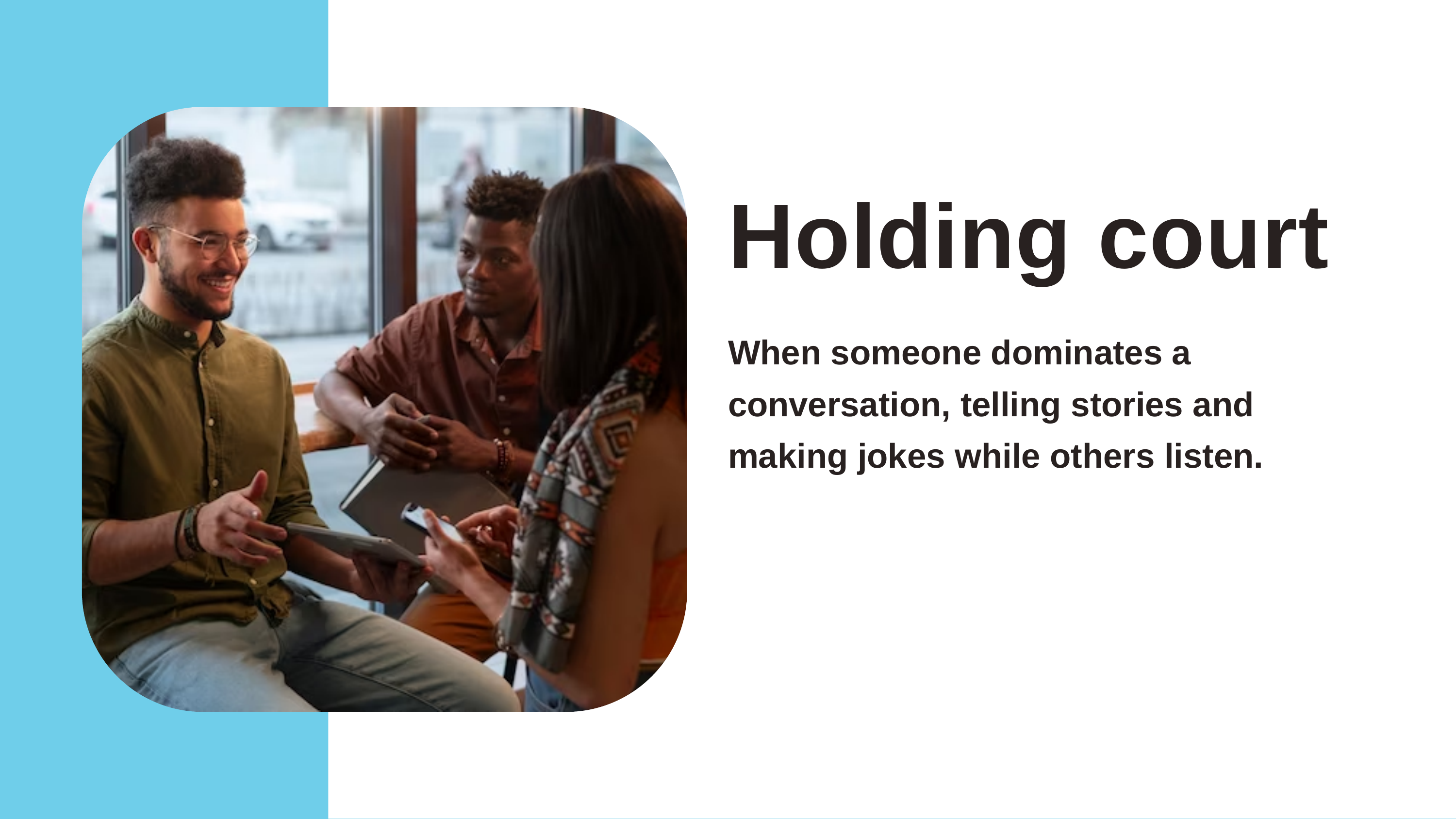

Holding court
When someone dominates a conversation, telling stories and making jokes while others listen.